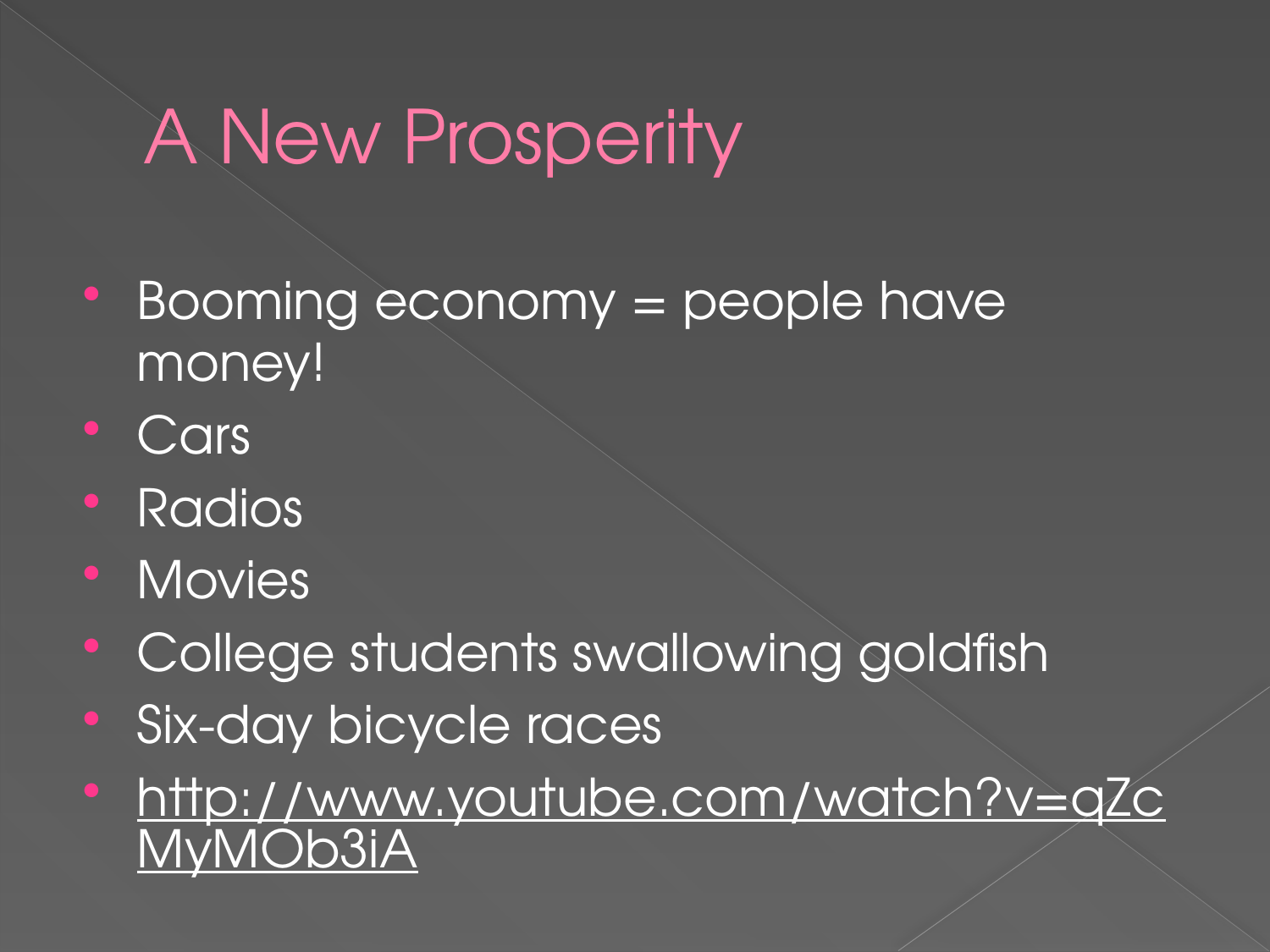

# A New Prosperity
Booming economy = people have money!
Cars
Radios
Movies
College students swallowing goldfish
Six-day bicycle races
http://www.youtube.com/watch?v=qZcMyMOb3iA